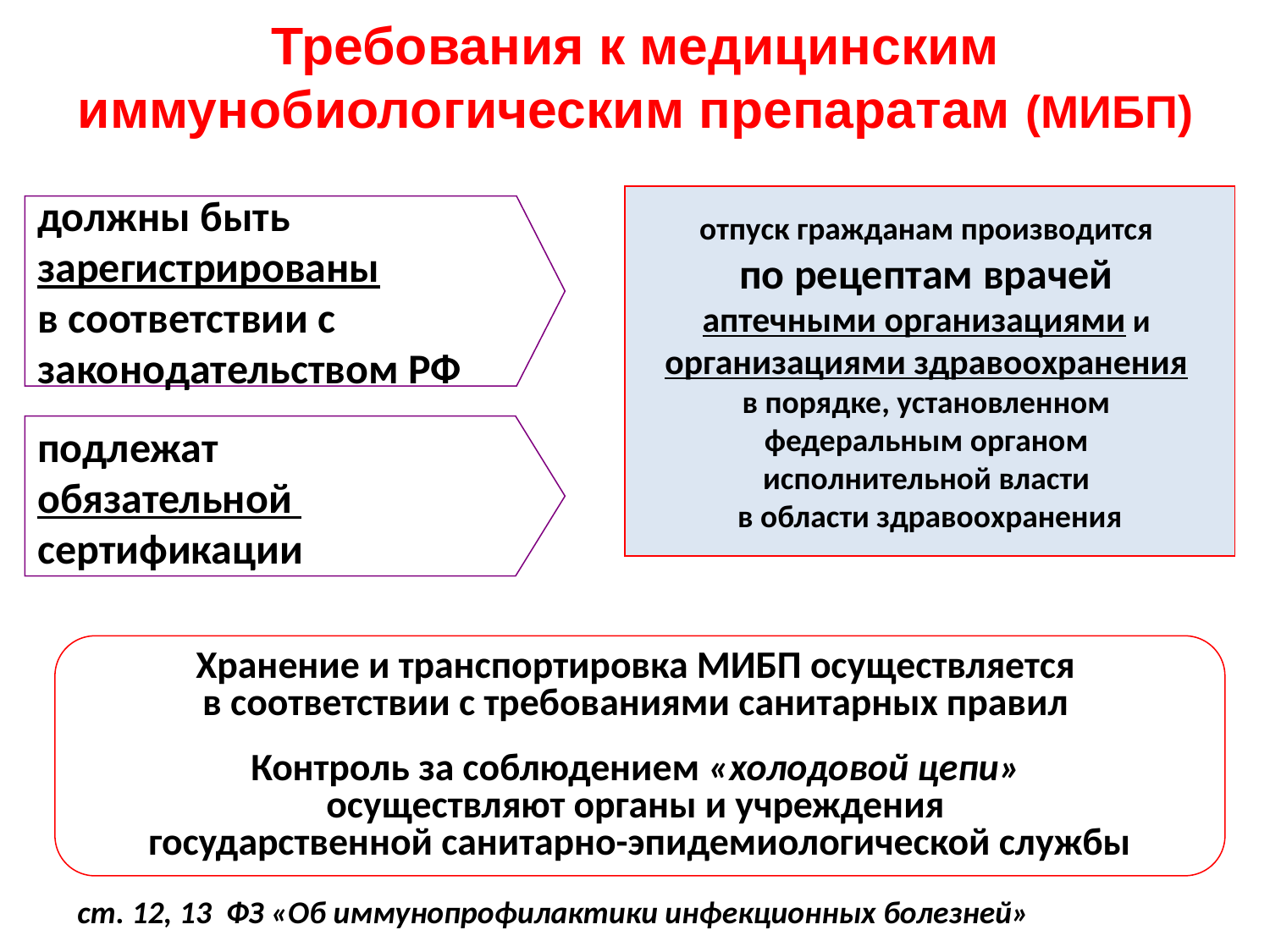

# Требования к медицинским иммунобиологическим препаратам (МИБП)
отпуск гражданам производится
по рецептам врачей
аптечными организациями и
организациями здравоохранения
в порядке, установленном
федеральным органом
исполнительной власти
в области здравоохранения
должны быть
зарегистрированы
в соответствии с
законодательством РФ
подлежат
обязательной
сертификации
Хранение и транспортировка МИБП осуществляется
в соответствии с требованиями санитарных правил

Контроль за соблюдением «холодовой цепи»
осуществляют органы и учреждения
государственной санитарно-эпидемиологической службы
ст. 12, 13  ФЗ «Об иммунопрофилактики инфекционных болезней»